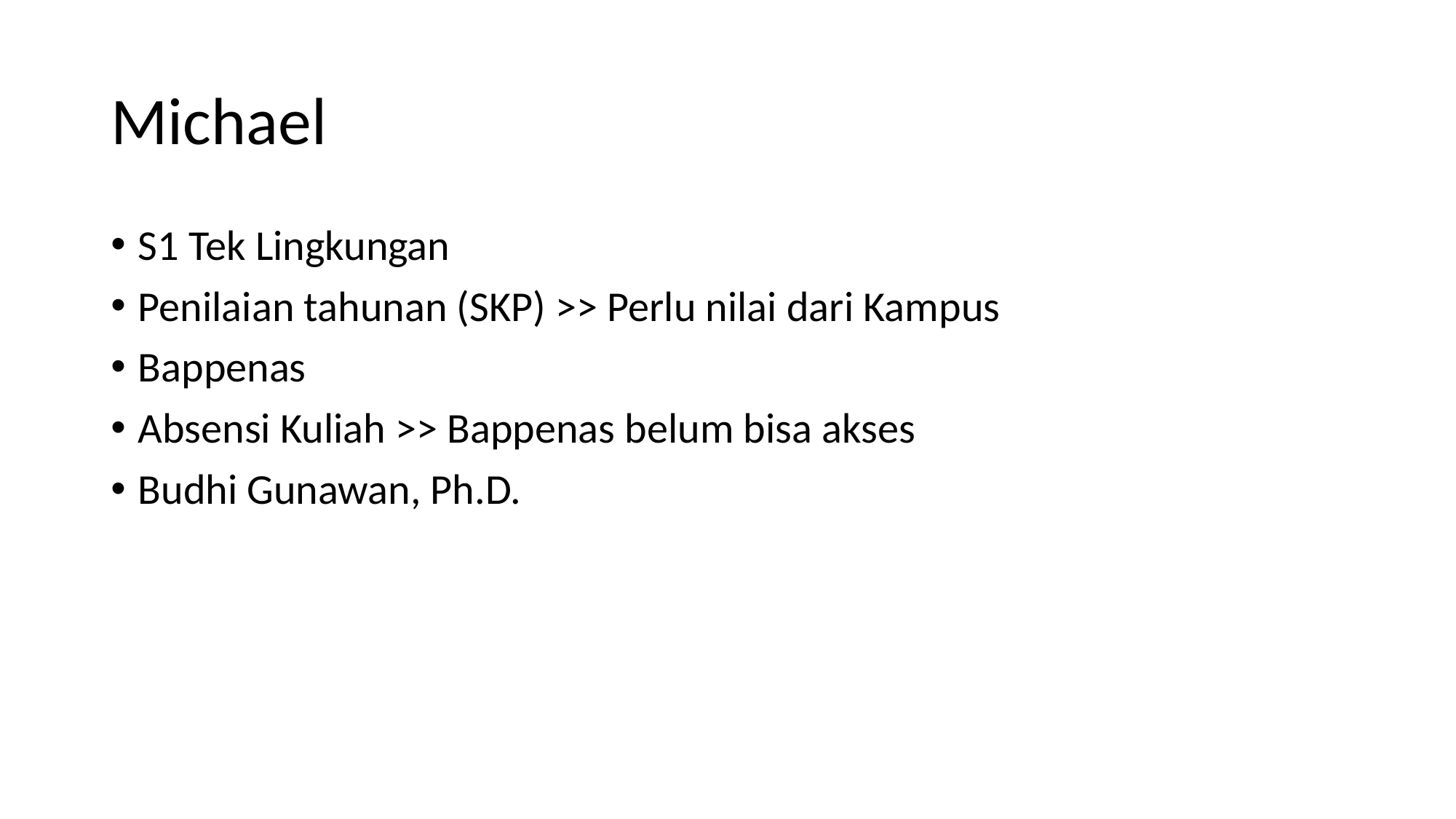

# Michael
S1 Tek Lingkungan
Penilaian tahunan (SKP) >> Perlu nilai dari Kampus
Bappenas
Absensi Kuliah >> Bappenas belum bisa akses
Budhi Gunawan, Ph.D.